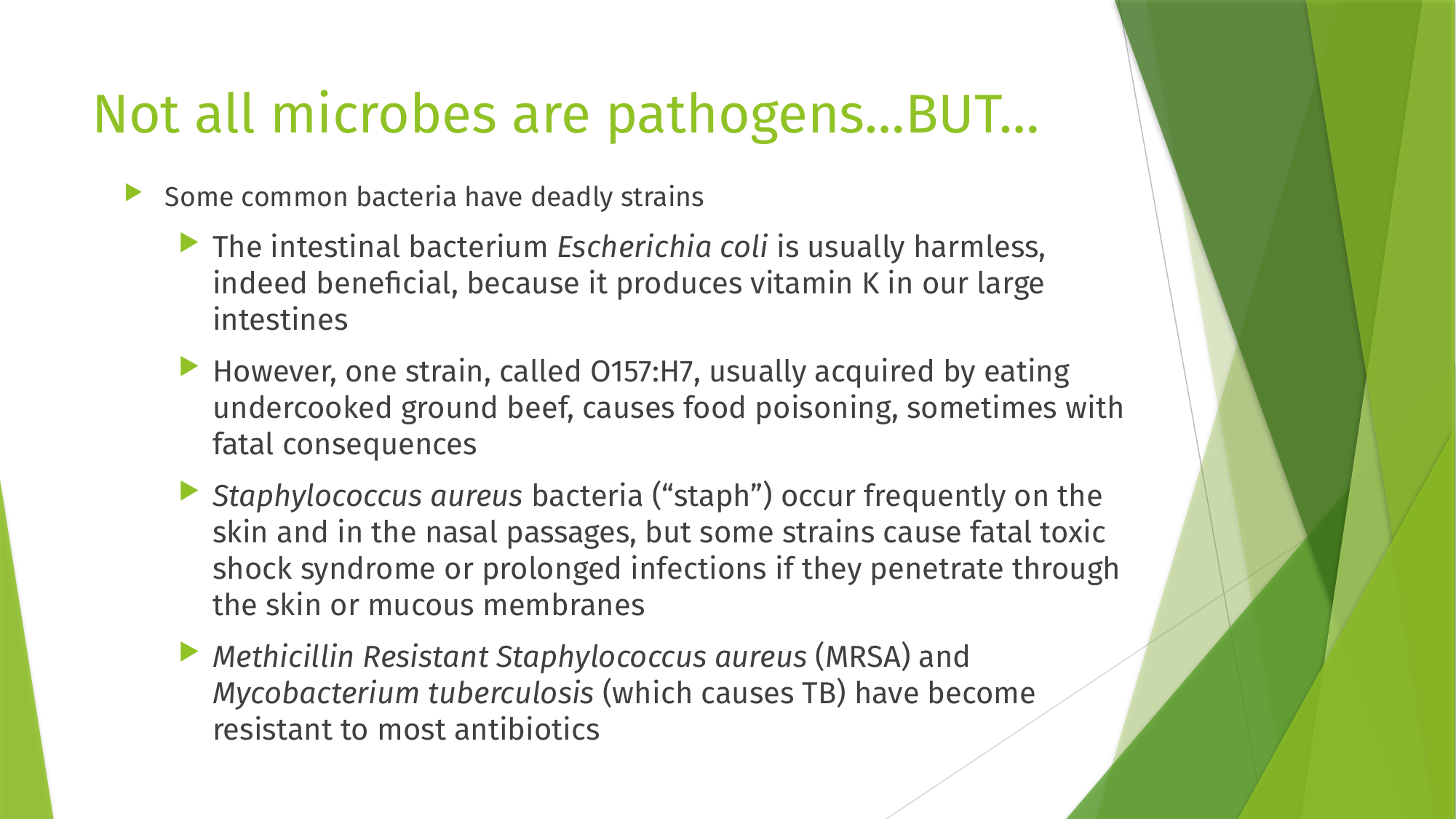

# Not all microbes are pathogens…BUT…
Some common bacteria have deadly strains
The intestinal bacterium Escherichia coli is usually harmless, indeed beneficial, because it produces vitamin K in our large intestines
However, one strain, called O157:H7, usually acquired by eating undercooked ground beef, causes food poisoning, sometimes with fatal consequences
Staphylococcus aureus bacteria (“staph”) occur frequently on the skin and in the nasal passages, but some strains cause fatal toxic shock syndrome or prolonged infections if they penetrate through the skin or mucous membranes
Methicillin Resistant Staphylococcus aureus (MRSA) and Mycobacterium tuberculosis (which causes TB) have become resistant to most antibiotics